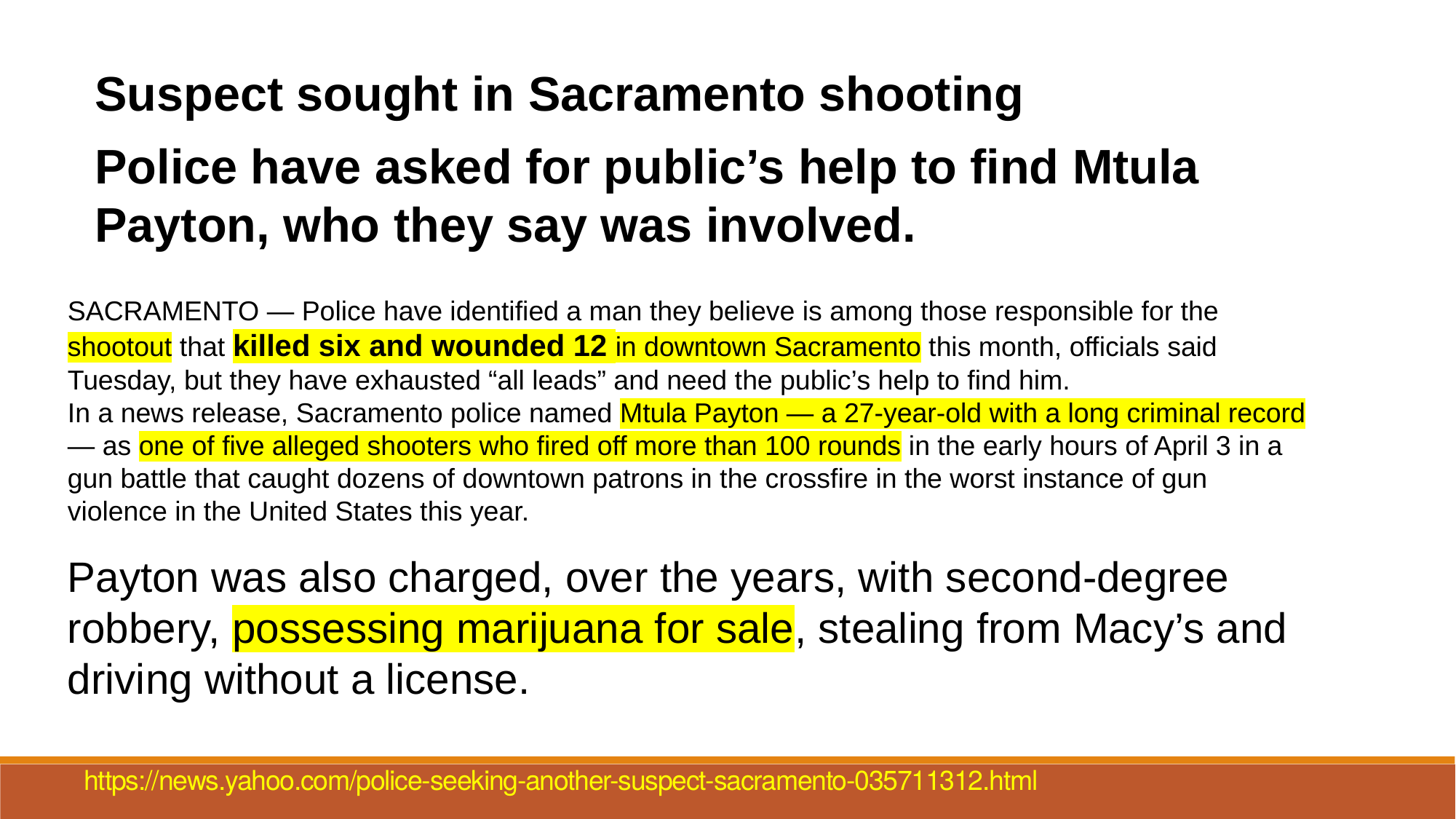

Suspect sought in Sacramento shooting
Police have asked for public’s help to find Mtula Payton, who they say was involved.
SACRAMENTO — Police have identified a man they believe is among those responsible for the shootout that killed six and wounded 12 in downtown Sacramento this month, officials said Tuesday, but they have exhausted “all leads” and need the public’s help to find him.
In a news release, Sacramento police named Mtula Payton — a 27-year-old with a long criminal record — as one of five alleged shooters who fired off more than 100 rounds in the early hours of April 3 in a gun battle that caught dozens of downtown patrons in the crossfire in the worst instance of gun violence in the United States this year.
Payton was also charged, over the years, with second-degree robbery, possessing marijuana for sale, stealing from Macy’s and driving without a license.
https://news.yahoo.com/police-seeking-another-suspect-sacramento-035711312.html